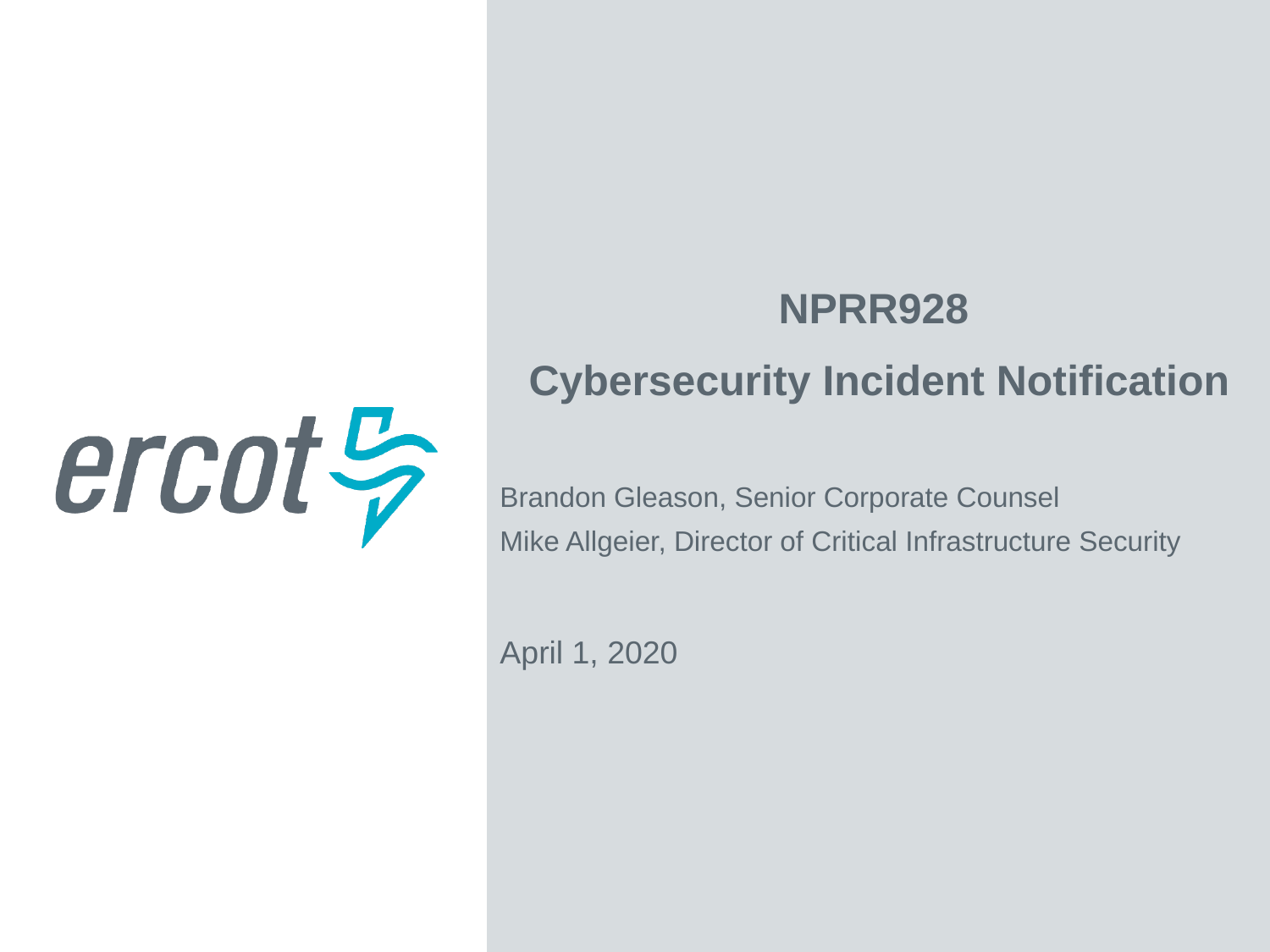

NPRR928
Cybersecurity Incident Notification

Brandon Gleason, Senior Corporate Counsel
Mike Allgeier, Director of Critical Infrastructure Security

April 1, 2020